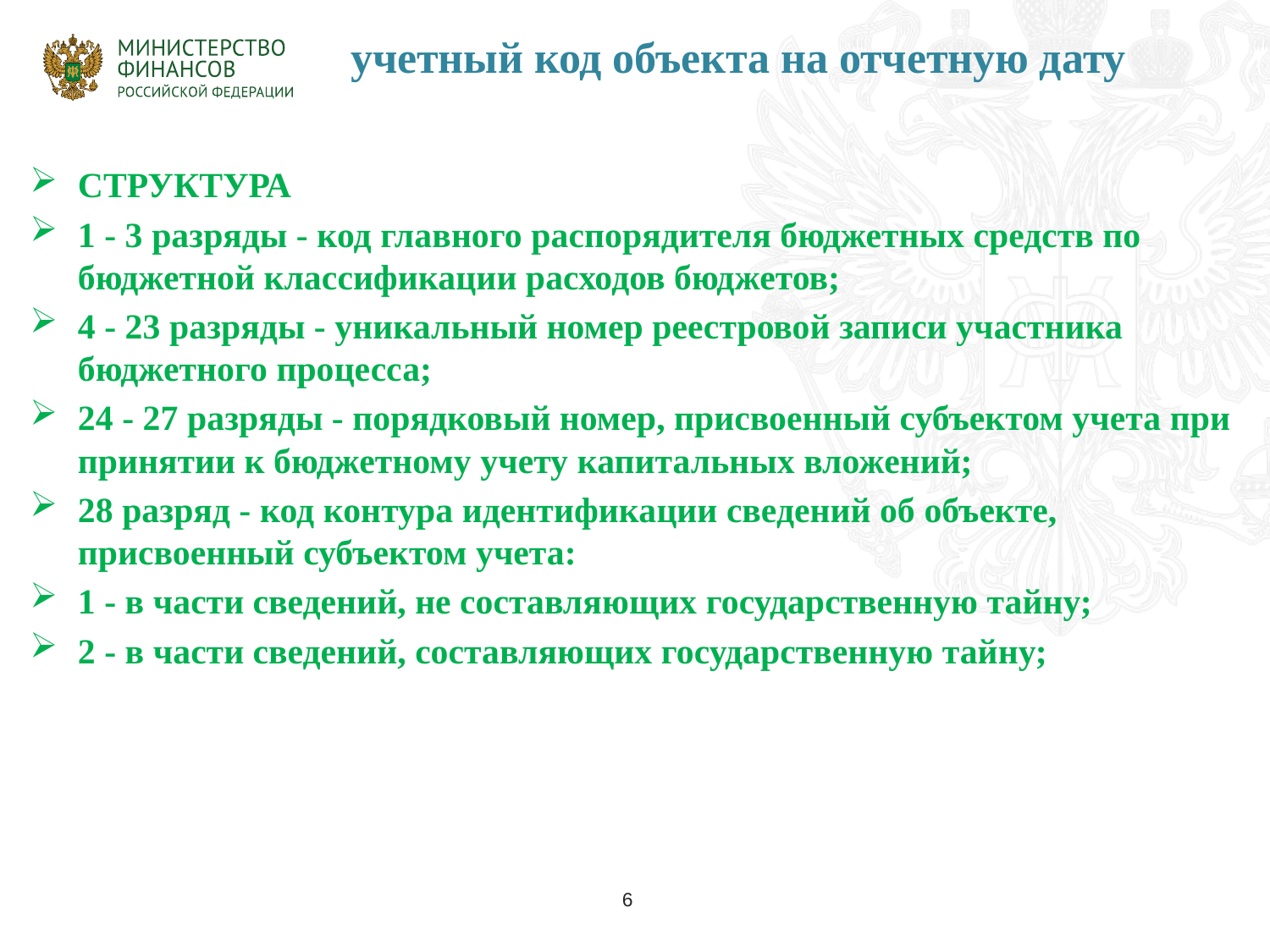

# учетный код объекта на отчетную дату
СТРУКТУРА
1 - 3 разряды - код главного распорядителя бюджетных средств по бюджетной классификации расходов бюджетов;
4 - 23 разряды - уникальный номер реестровой записи участника бюджетного процесса;
24 - 27 разряды - порядковый номер, присвоенный субъектом учета при принятии к бюджетному учету капитальных вложений;
28 разряд - код контура идентификации сведений об объекте, присвоенный субъектом учета:
1 - в части сведений, не составляющих государственную тайну;
2 - в части сведений, составляющих государственную тайну;
6